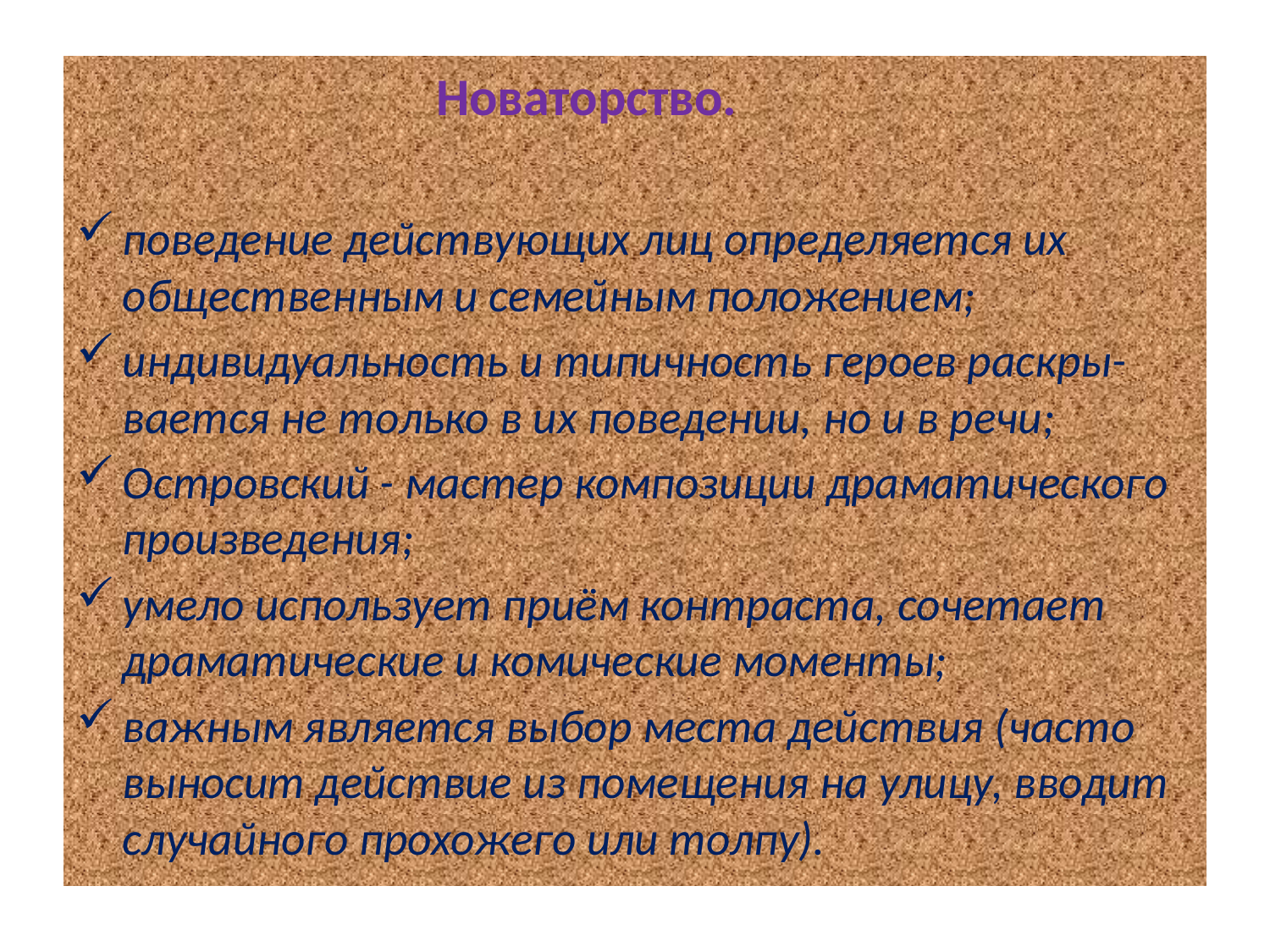

#
                                  Новаторство.

поведение действующих лиц определяется их общественным и семейным положением;
индивидуальность и типичность героев раскры-вается не только в их поведении, но и в речи;
Островский - мастер композиции драматического произведения;
умело использует приём контраста, сочетает драматические и комические моменты;
важным является выбор места действия (часто выносит действие из помещения на улицу, вводит случайного прохожего или толпу).